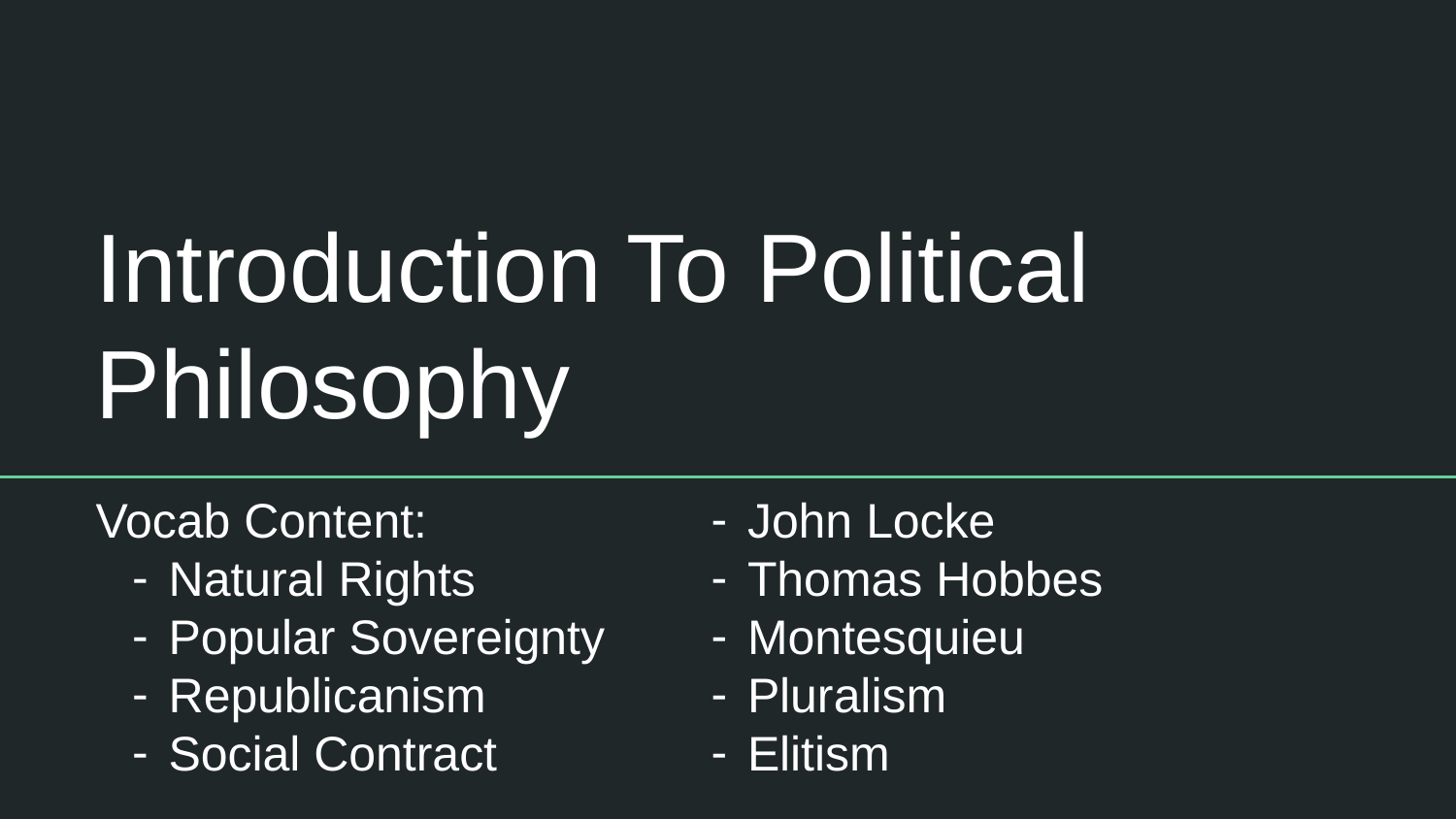

# Introduction To Political Philosophy
Vocab Content:
Natural Rights
Popular Sovereignty
Republicanism
Social Contract
John Locke
Thomas Hobbes
Montesquieu
Pluralism
Elitism